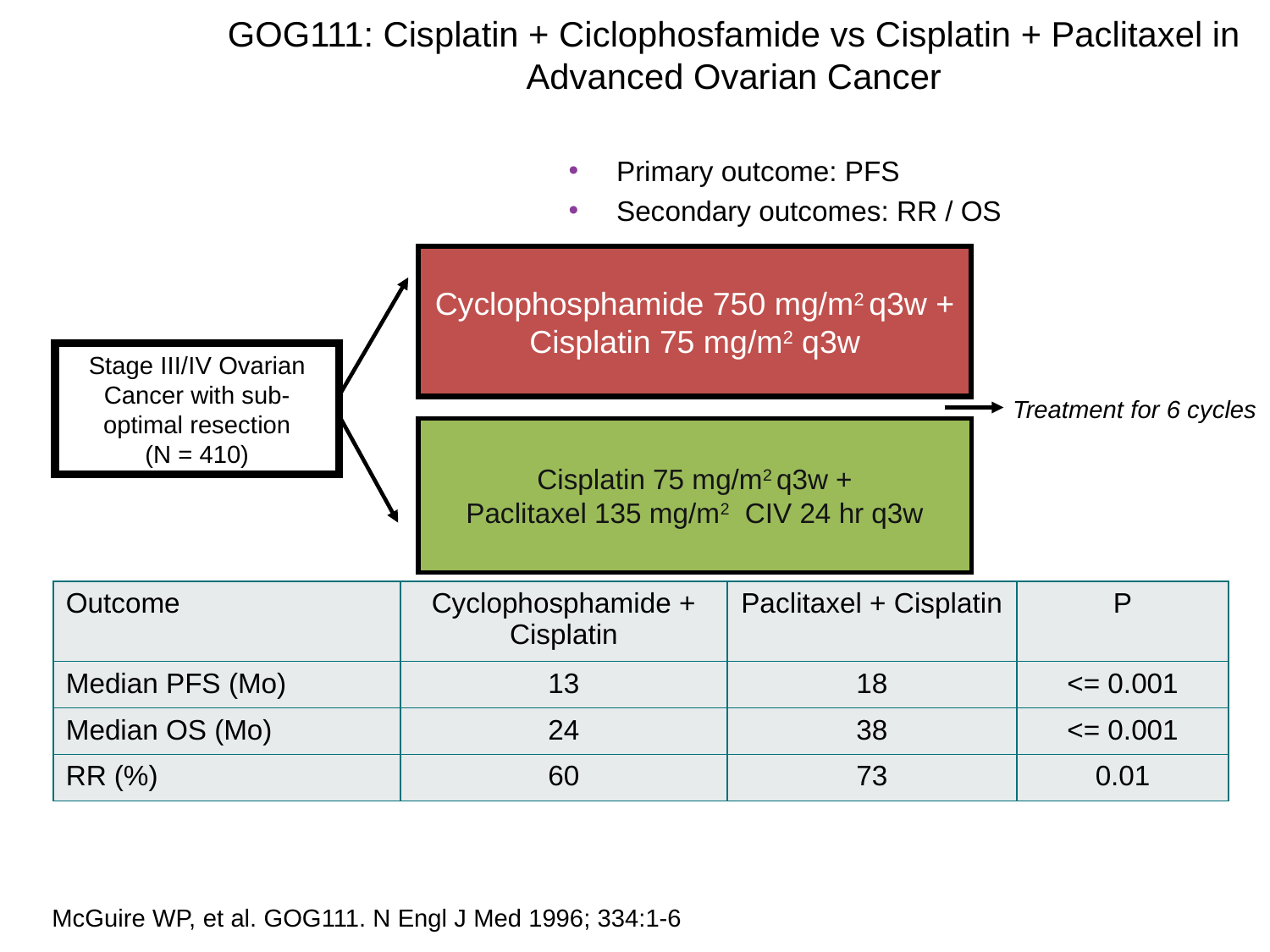

# GOG111: Cisplatin + Ciclophosfamide vs Cisplatin + Paclitaxel in Advanced Ovarian Cancer
Primary outcome: PFS
Secondary outcomes: RR / OS
Cyclophosphamide 750 mg/m2 q3w +
Cisplatin 75 mg/m2 q3w

Stage III/IV Ovarian Cancer with sub-optimal resection
(N = 410)
Treatment for 6 cycles

Cisplatin 75 mg/m2 q3w +
Paclitaxel 135 mg/m2  CIV 24 hr q3w
| Outcome | Cyclophosphamide + Cisplatin | Paclitaxel + Cisplatin | P |
| --- | --- | --- | --- |
| Median PFS (Mo) | 13 | 18 | <= 0.001 |
| Median OS (Mo) | 24 | 38 | <= 0.001 |
| RR (%) | 60 | 73 | 0.01 |

McGuire WP, et al. GOG111. N Engl J Med 1996; 334:1-6